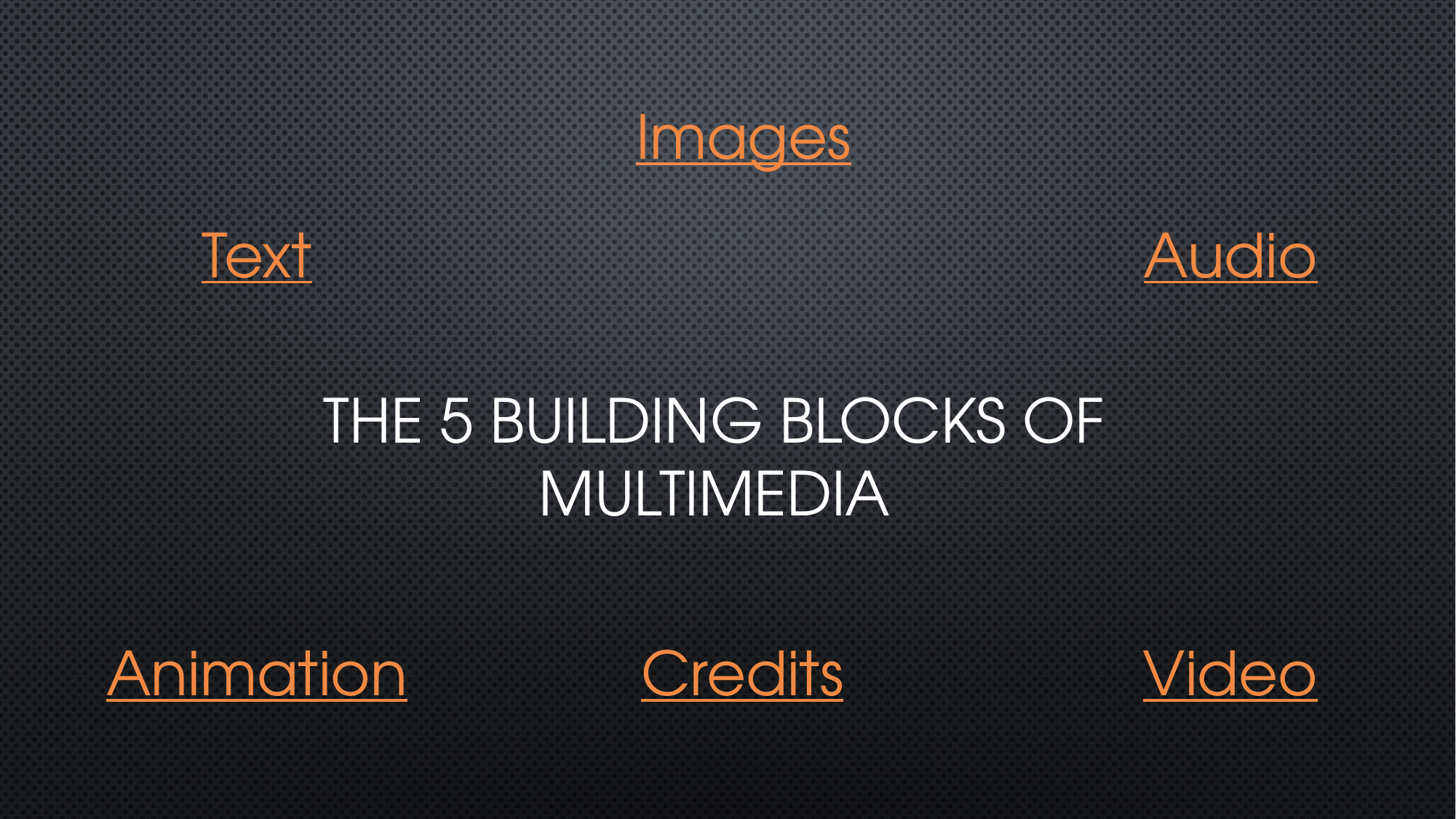

Images
Text
Audio
# The 5 building blocks of multimedia
Animation
Credits
Video